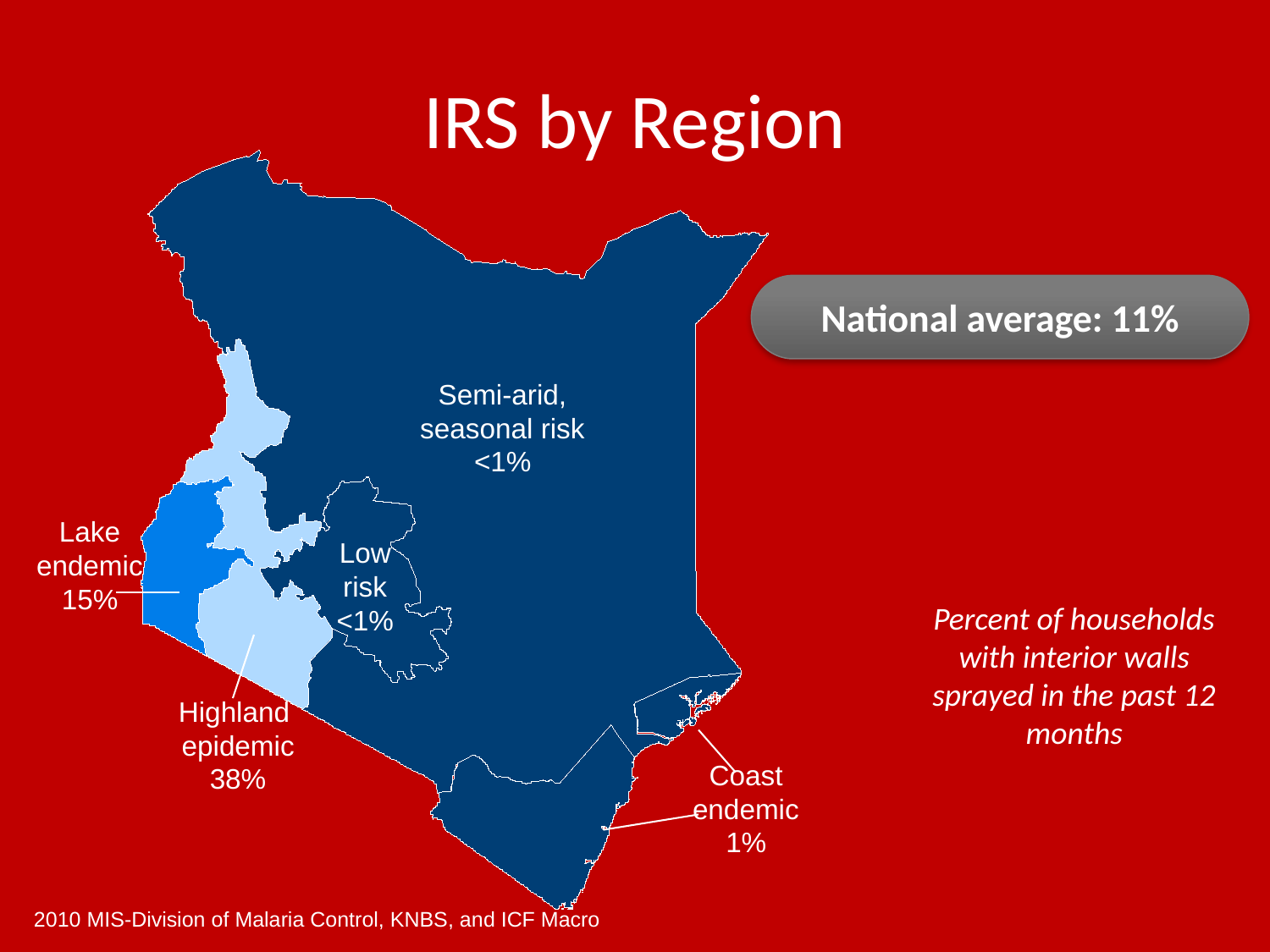

# IRS by Region

National average: 11%
Semi-arid, seasonal risk
<1%
Lake
endemic
15%
Low
risk
<1%
Percent of households with interior walls sprayed in the past 12 months
Highland
epidemic
38%
Coast
endemic
1%
2010 MIS-Division of Malaria Control, KNBS, and ICF Macro